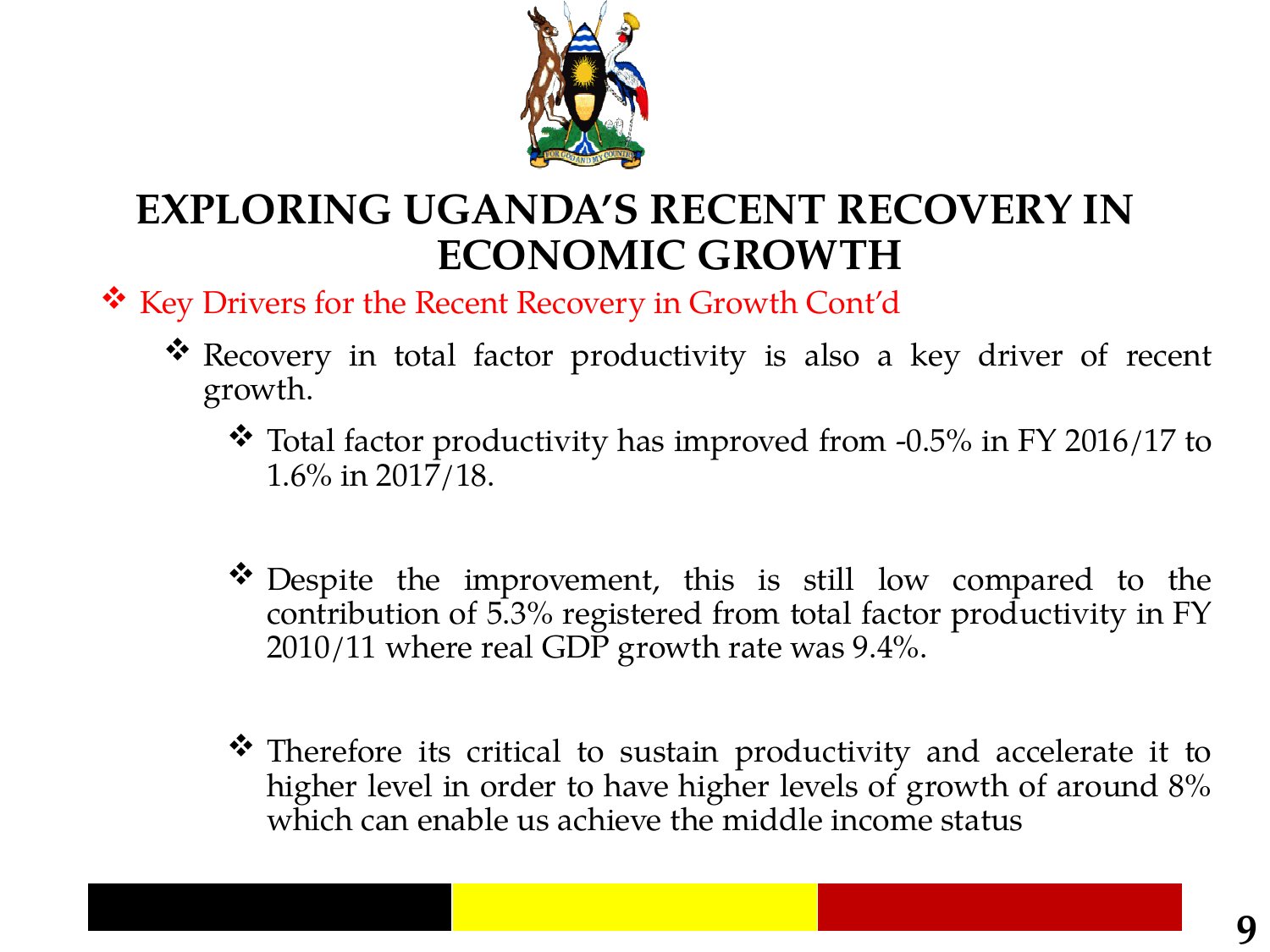

EXPLORING UGANDA’S RECENT RECOVERY IN ECONOMIC GROWTH

Key Drivers for the Recent Recovery in Growth Cont’d
Recovery in total factor productivity is also a key driver of recent growth.
Total factor productivity has improved from -0.5% in FY 2016/17 to 1.6% in 2017/18.

Despite the improvement, this is still low compared to the contribution of 5.3% registered from total factor productivity in FY 2010/11 where real GDP growth rate was 9.4%.

Therefore its critical to sustain productivity and accelerate it to higher level in order to have higher levels of growth of around 8% which can enable us achieve the middle income status

9